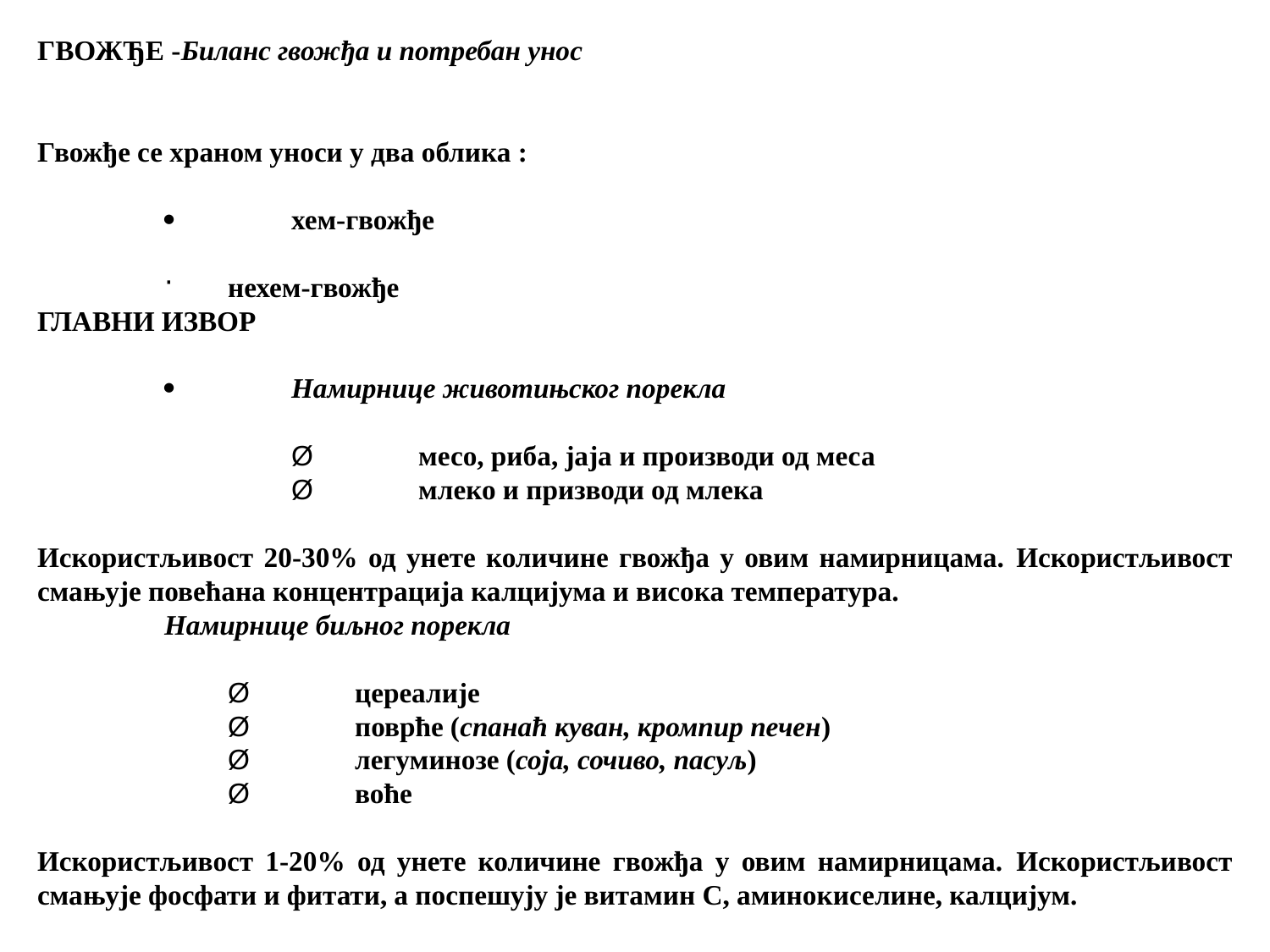

ГВОЖЂЕ -Биланс гвожђа и потребан унос

Гвожђе се храном уноси у два облика :

•	хем-гвожђе

нехем-гвожђе
ГЛАВНИ ИЗВОР

•	Намирнице животињског порекла

Ø	месо, риба, јаја и производи од меса
Ø	млеко и призводи од млека

Искористљивост 20-30% од унете количине гвожђа у овим намирницама. Искористљивост смањује повећана концентрација калцијума и висока температура.
Намирнице биљног порекла

Ø	цереалије
Ø	поврће (спанаћ куван, кромпир печен)
Ø	легуминозе (соја, сочиво, пасуљ)
Ø	воће

Искористљивост 1-20% од унете количине гвожђа у овим намирницама. Искористљивост смањује фосфати и фитати, а поспешују је витамин C, аминокиселине, калцијум.